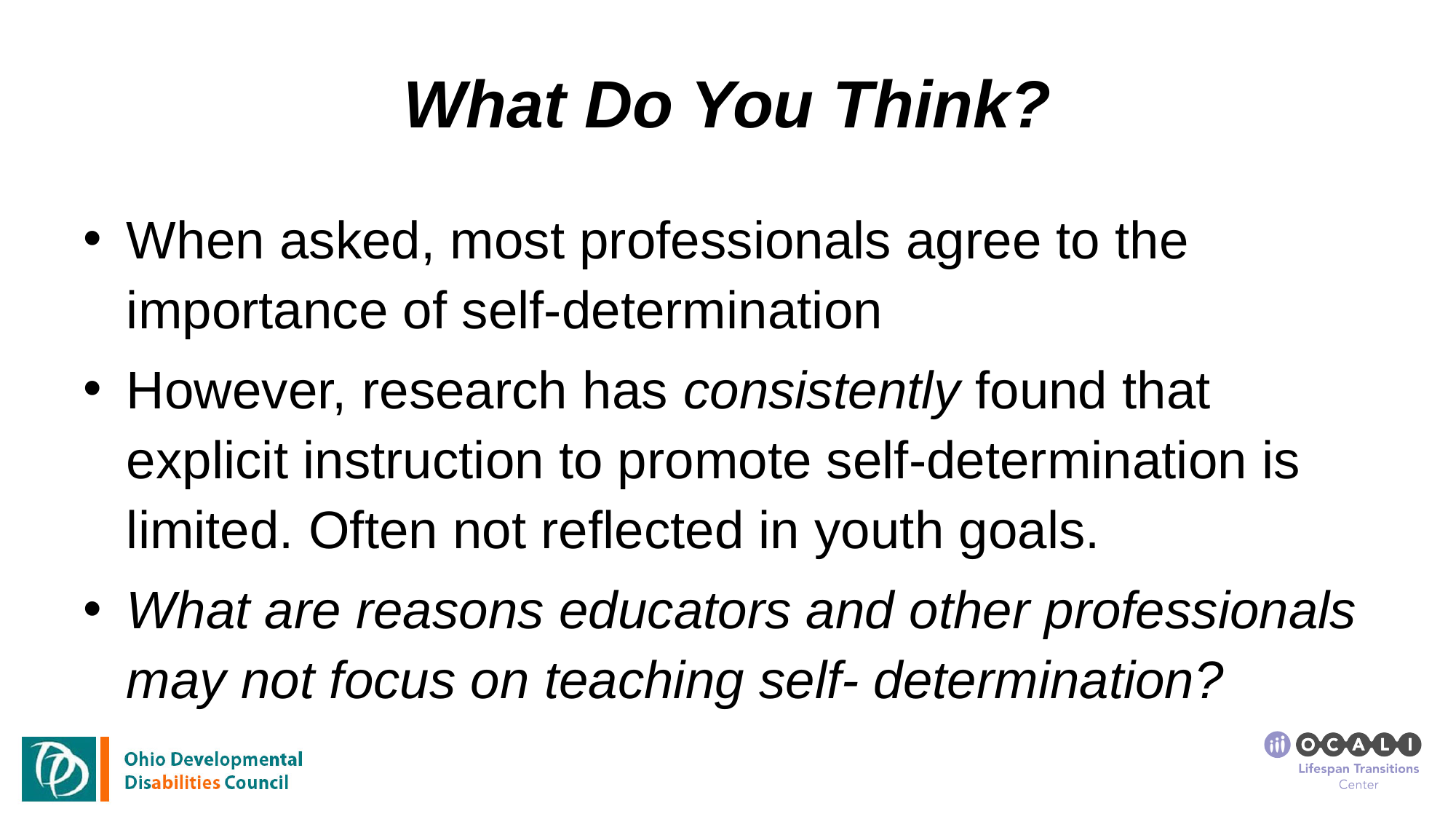

# What Do You Think?
When asked, most professionals agree to the importance of self-determination
However, research has consistently found that explicit instruction to promote self-determination is limited. Often not reflected in youth goals.
What are reasons educators and other professionals may not focus on teaching self- determination?